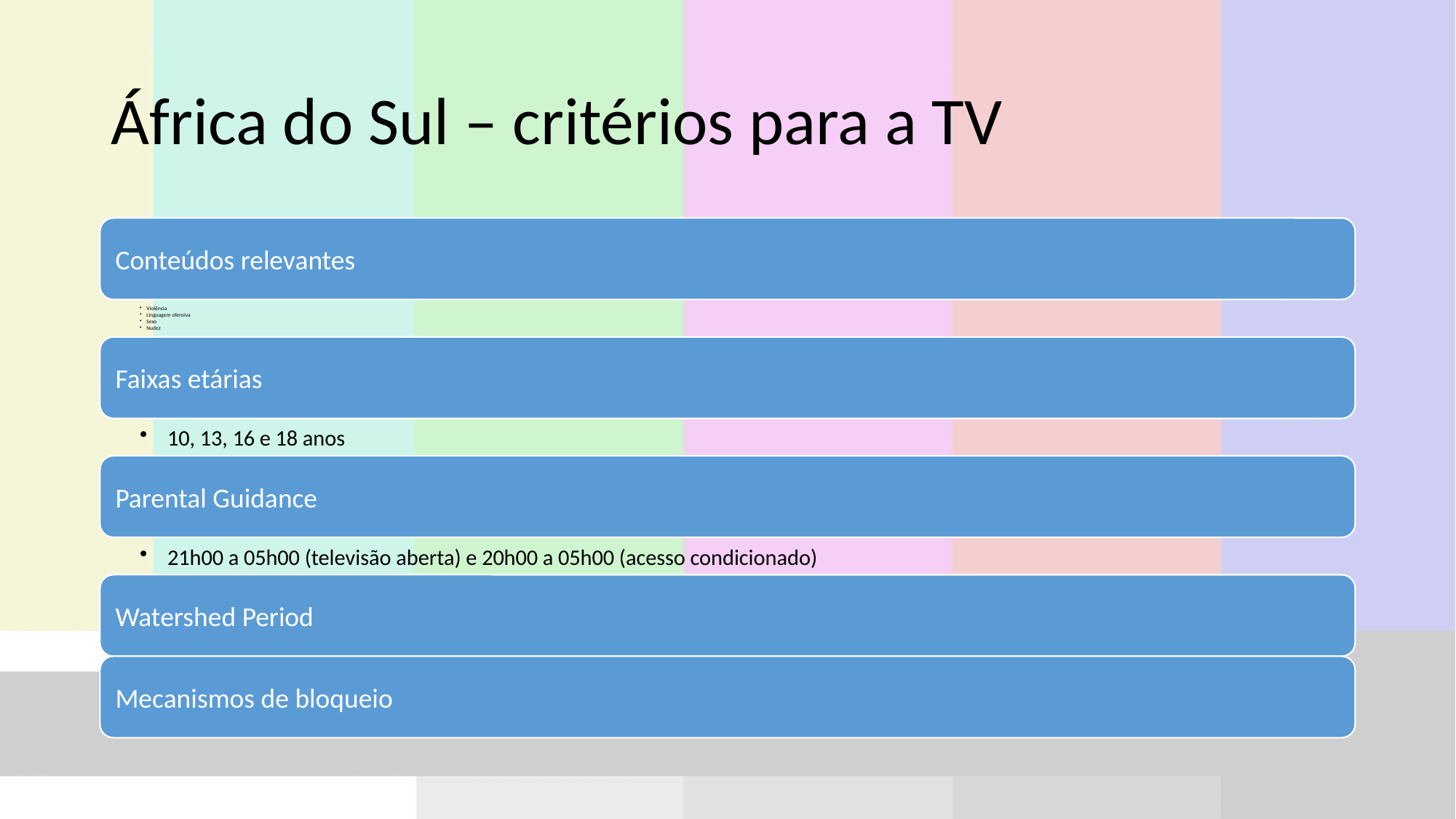

# África do Sul – critérios para a TV
Conteúdos relevantes
Violência
Linguagem ofensiva
Sexo
Nudez
Faixas etárias
10, 13, 16 e 18 anos
Parental Guidance
Watershed Period
21h00 a 05h00 (televisão aberta) e 20h00 a 05h00 (acesso condicionado)
Mecanismos de bloqueio